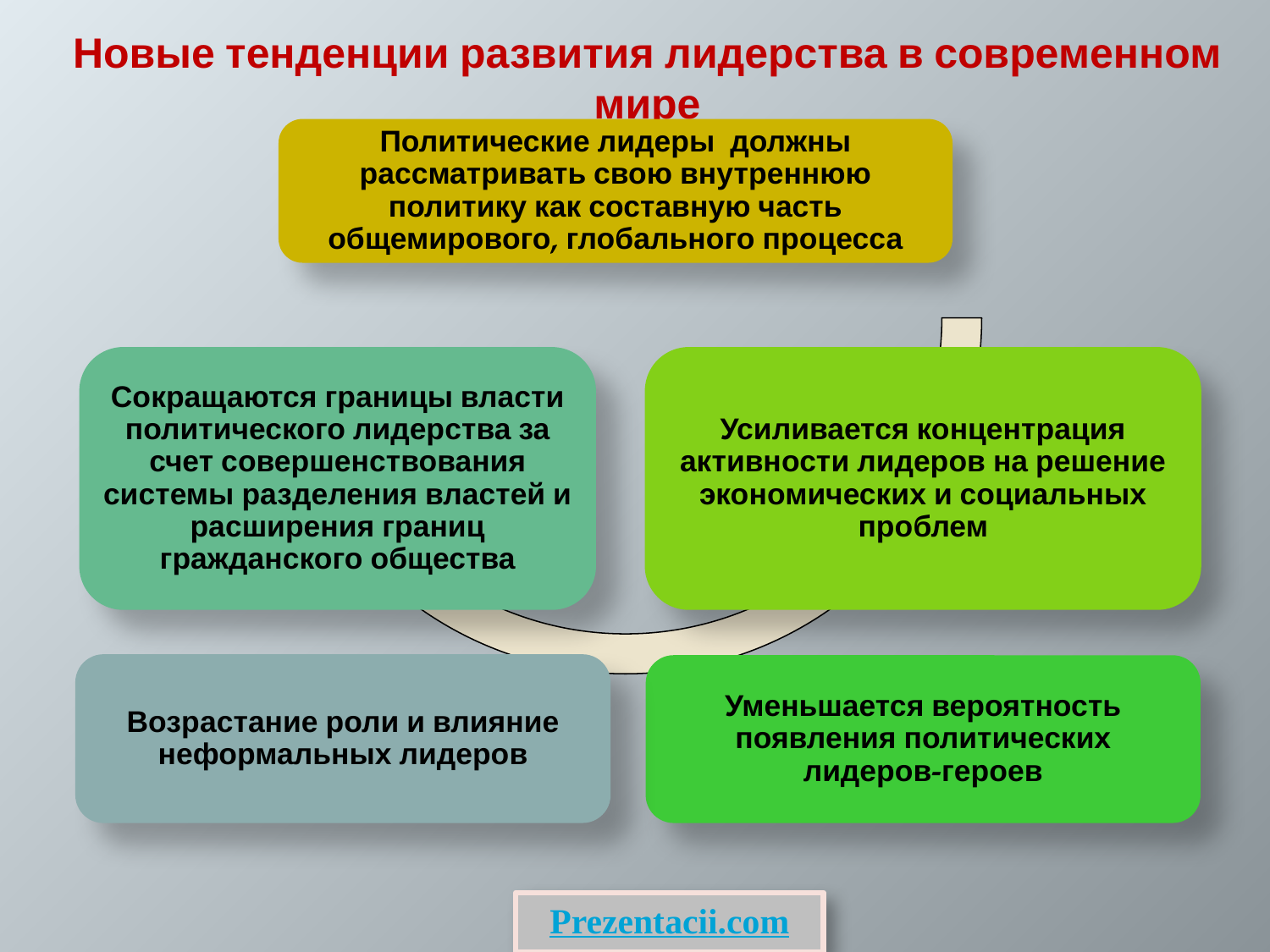

Новые тенденции развития лидерства в современном мире
Политические лидеры  должны рассматривать свою внутреннюю политику как составную часть общемирового, глобального процесса
Усиливается концентрация активности лидеров на решение экономических и социальных проблем
Уменьшается вероятность появления политических лидеров-героев
Сокращаются границы власти политического лидерства за счет совершенствования системы разделения властей и расширения границ гражданского общества
Возрастание роли и влияние неформальных лидеров
Prezentacii.com